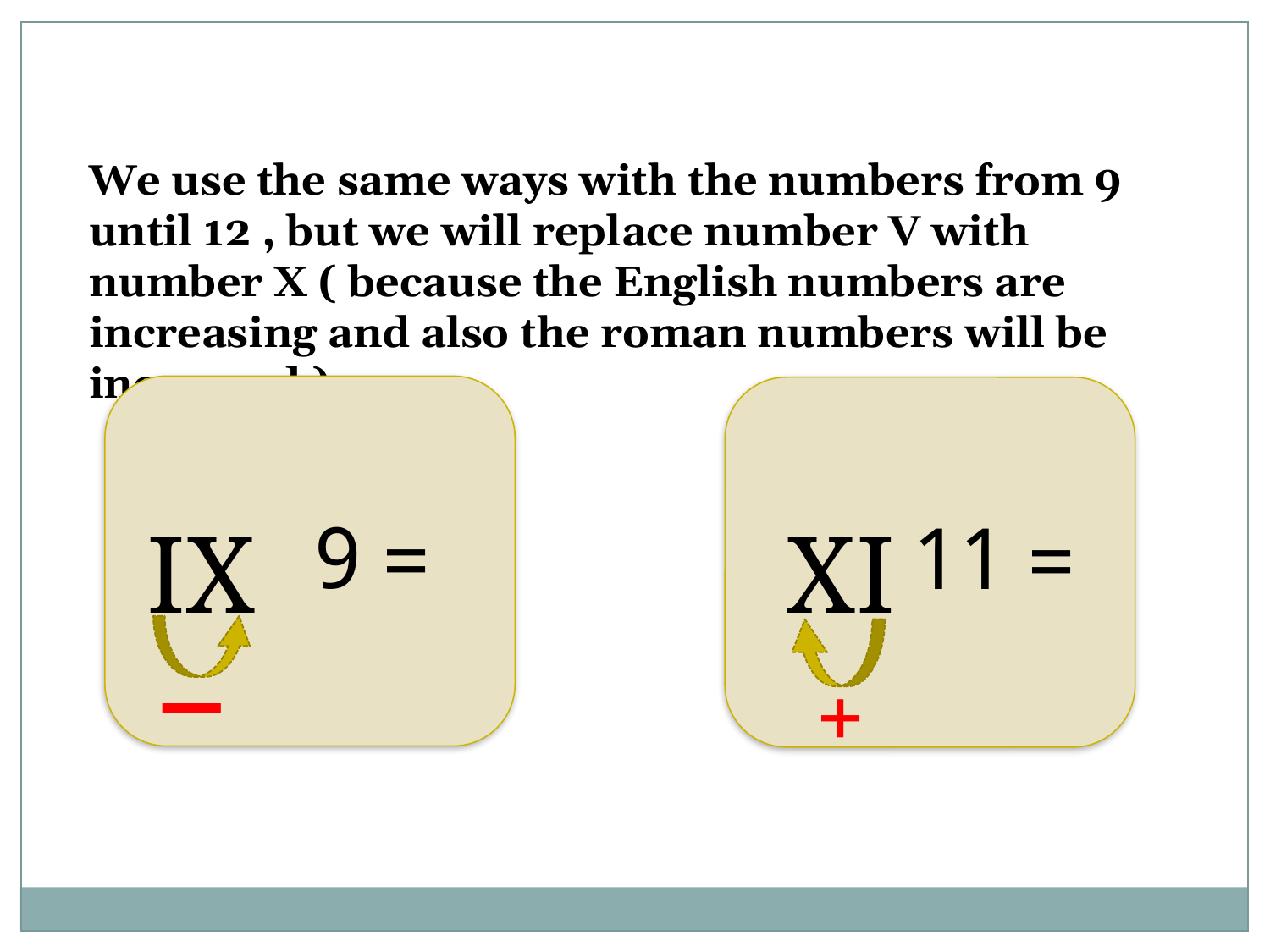

We use the same ways with the numbers from 9 until 12 , but we will replace number V with number X ( because the English numbers are increasing and also the roman numbers will be increased )

= 9
= 11
IX
XI

_
+